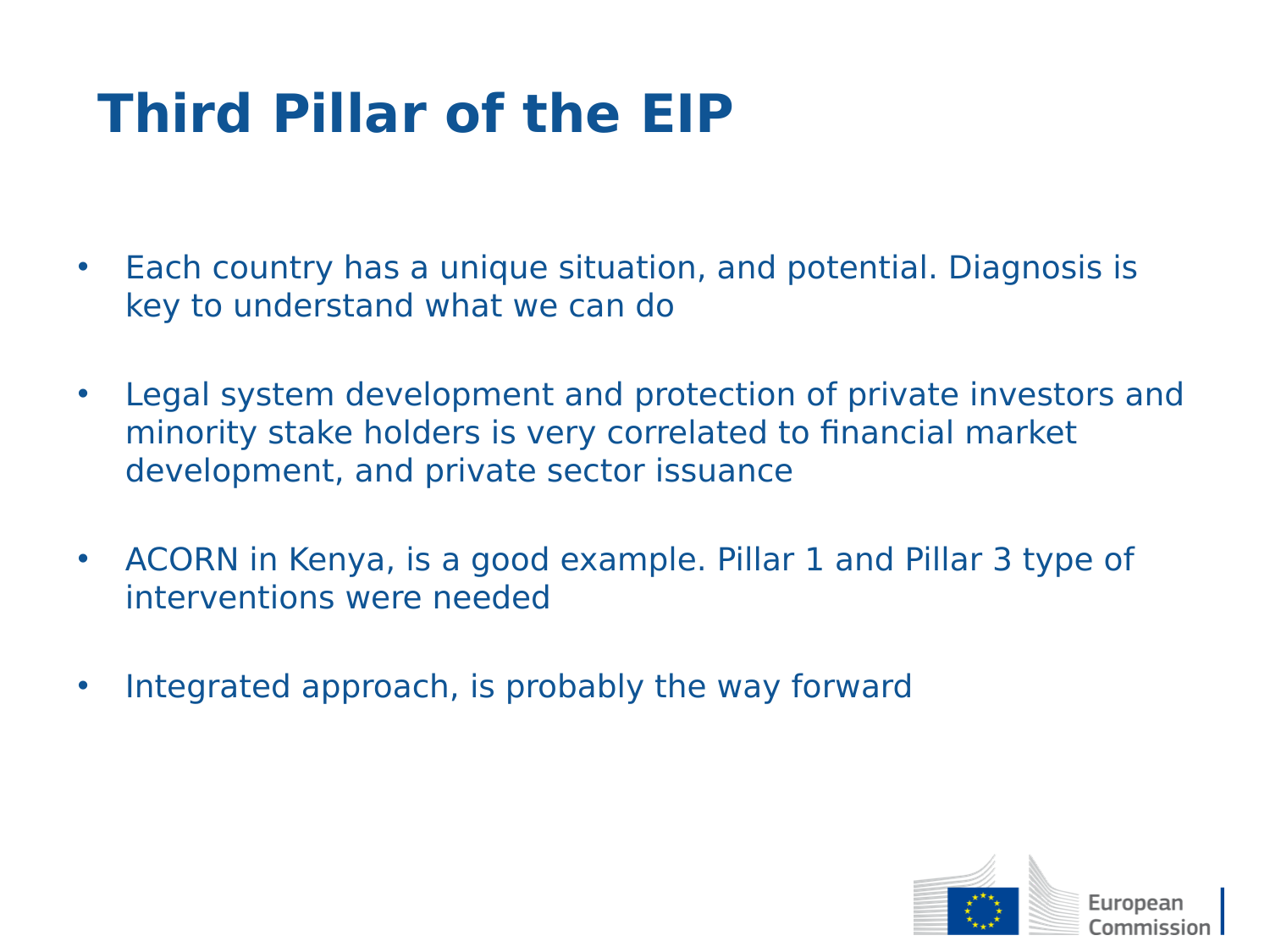

# Third Pillar of the EIP

Each country has a unique situation, and potential. Diagnosis is key to understand what we can do

Legal system development and protection of private investors and minority stake holders is very correlated to financial market development, and private sector issuance

ACORN in Kenya, is a good example. Pillar 1 and Pillar 3 type of interventions were needed

Integrated approach, is probably the way forward